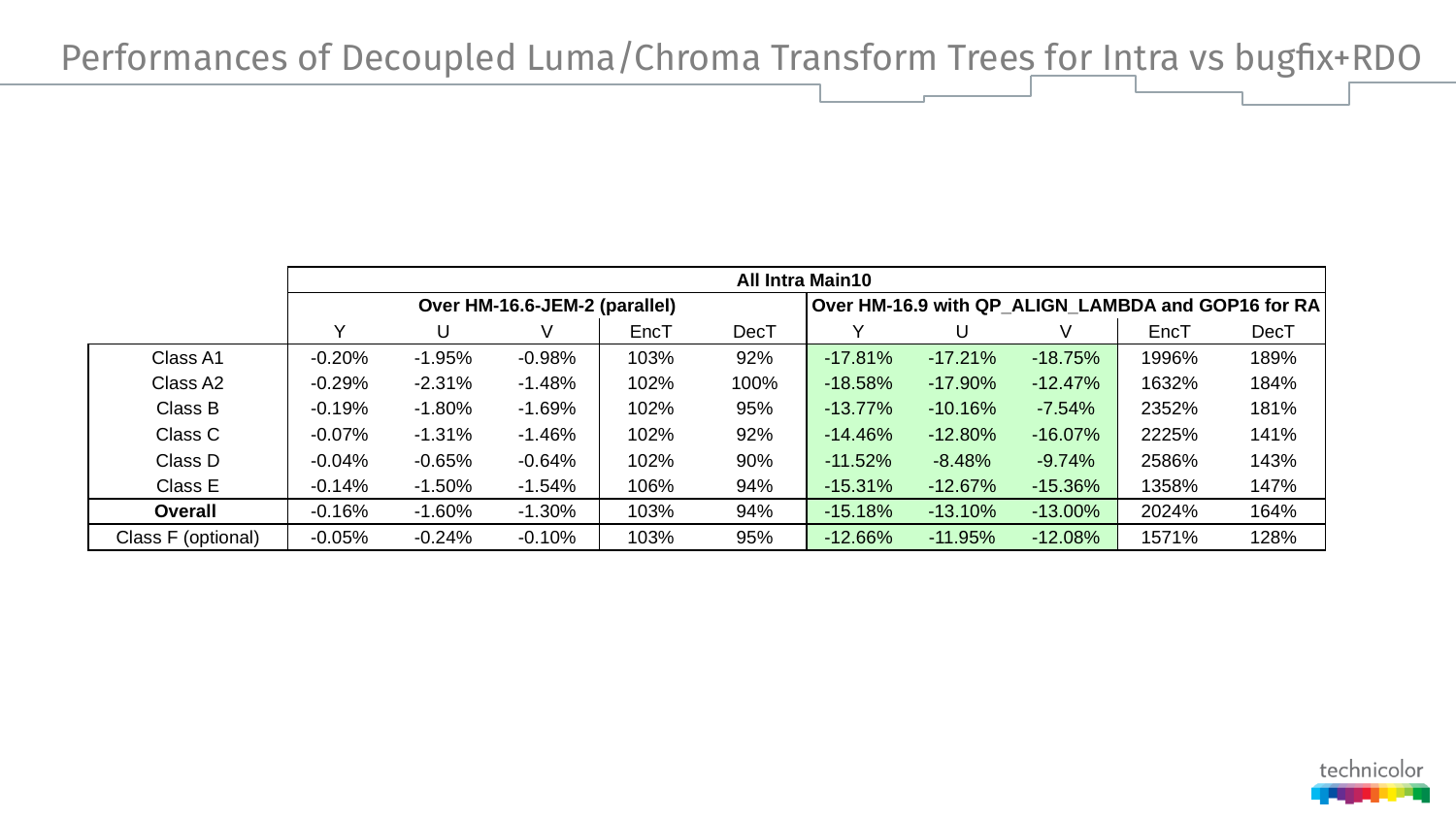

# Performances of Decoupled Luma/Chroma Transform Trees for Intra vs bugfix+RDO
|  | All Intra Main10 |  |  |  |  |  |  |  |  |  |
| --- | --- | --- | --- | --- | --- | --- | --- | --- | --- | --- |
|  | Over HM-16.6-JEM-2 (parallel) |  |  |  |  | Over HM-16.9 with QP\_ALIGN\_LAMBDA and GOP16 for RA |  |  |  |  |
|  | Y | U | V | EncT | DecT | Y | U | V | EncT | DecT |
| Class A1 | -0.20% | -1.95% | -0.98% | 103% | 92% | -17.81% | -17.21% | -18.75% | 1996% | 189% |
| Class A2 | -0.29% | -2.31% | -1.48% | 102% | 100% | -18.58% | -17.90% | -12.47% | 1632% | 184% |
| Class B | -0.19% | -1.80% | -1.69% | 102% | 95% | -13.77% | -10.16% | -7.54% | 2352% | 181% |
| Class C | -0.07% | -1.31% | -1.46% | 102% | 92% | -14.46% | -12.80% | -16.07% | 2225% | 141% |
| Class D | -0.04% | -0.65% | -0.64% | 102% | 90% | -11.52% | -8.48% | -9.74% | 2586% | 143% |
| Class E | -0.14% | -1.50% | -1.54% | 106% | 94% | -15.31% | -12.67% | -15.36% | 1358% | 147% |
| Overall | -0.16% | -1.60% | -1.30% | 103% | 94% | -15.18% | -13.10% | -13.00% | 2024% | 164% |
| Class F (optional) | -0.05% | -0.24% | -0.10% | 103% | 95% | -12.66% | -11.95% | -12.08% | 1571% | 128% |